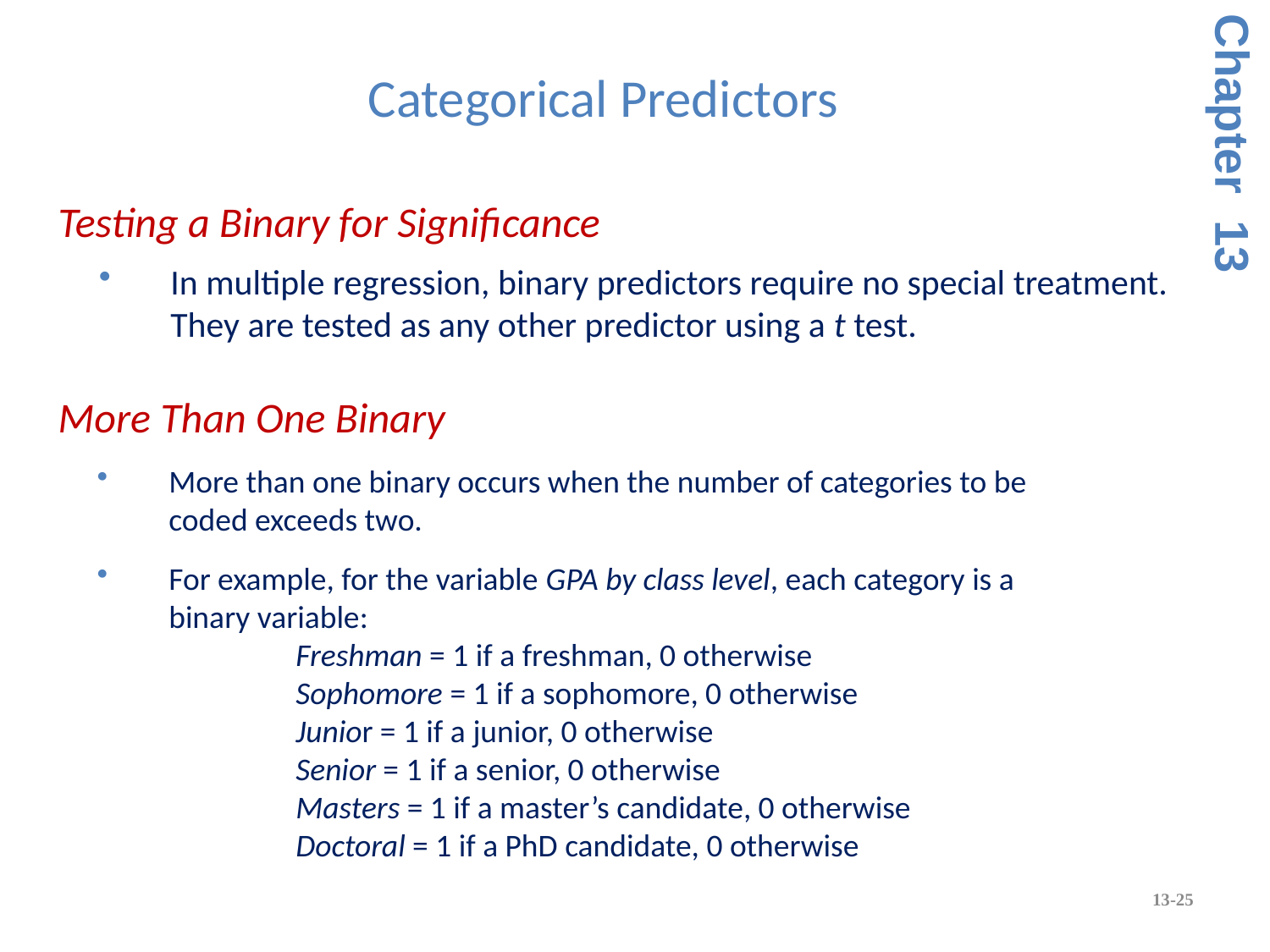

# Categorical Predictors
Chapter  13
 Testing a Binary for Significance
In multiple regression, binary predictors require no special treatment.  They are tested as any other predictor using a t test.
 More Than One Binary
More than one binary occurs when the number of categories to be coded exceeds two.
For example, for the variable GPA by class level, each category is a binary variable:
	Freshman = 1 if a freshman, 0 otherwise
	Sophomore = 1 if a sophomore, 0 otherwise
	Junior = 1 if a junior, 0 otherwise
	Senior = 1 if a senior, 0 otherwise
	Masters = 1 if a master’s candidate, 0 otherwise
	Doctoral = 1 if a PhD candidate, 0 otherwise
13-25